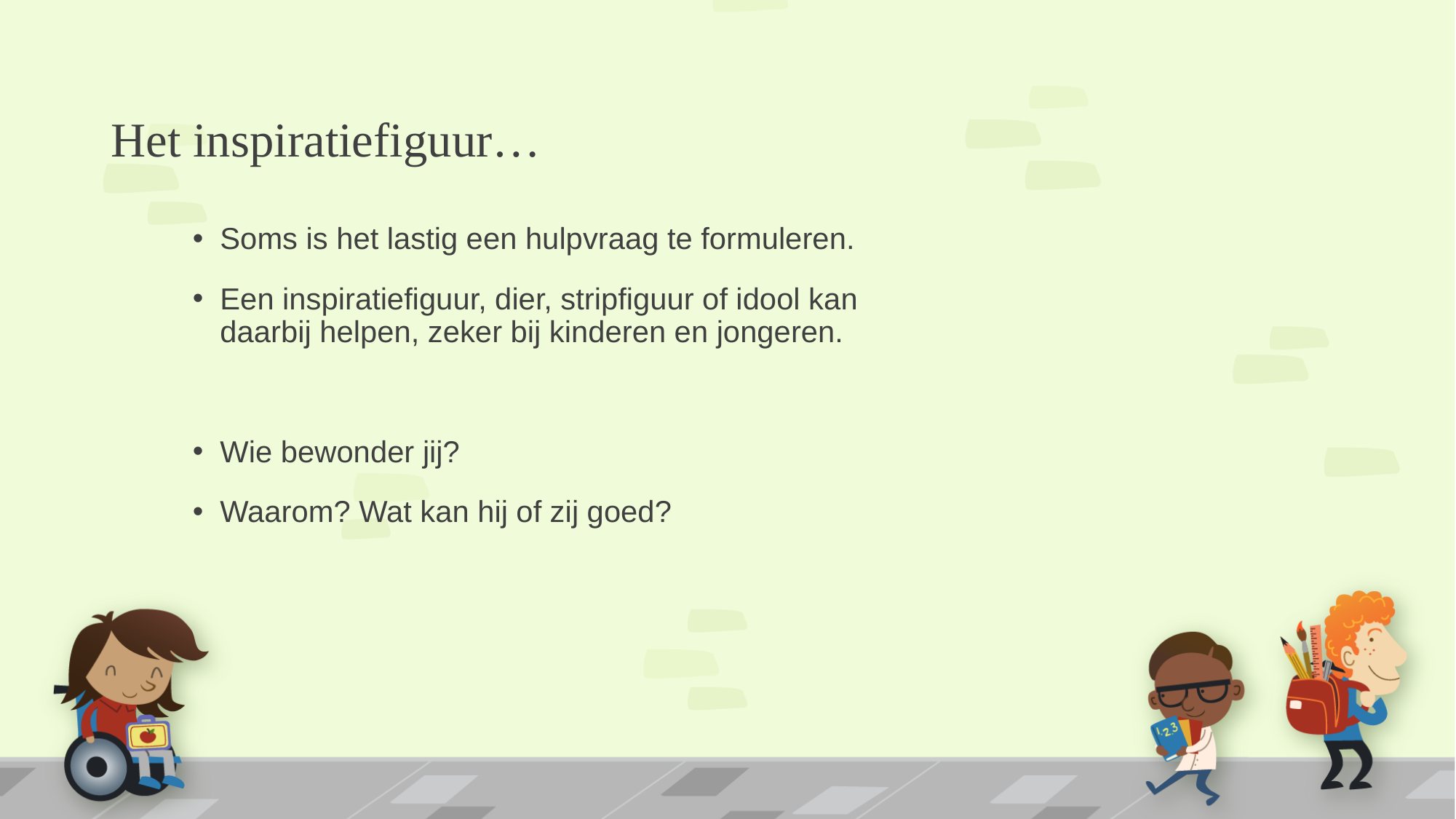

# Het inspiratiefiguur…
Soms is het lastig een hulpvraag te formuleren.
Een inspiratiefiguur, dier, stripfiguur of idool kan daarbij helpen, zeker bij kinderen en jongeren.

Wie bewonder jij?
Waarom? Wat kan hij of zij goed?